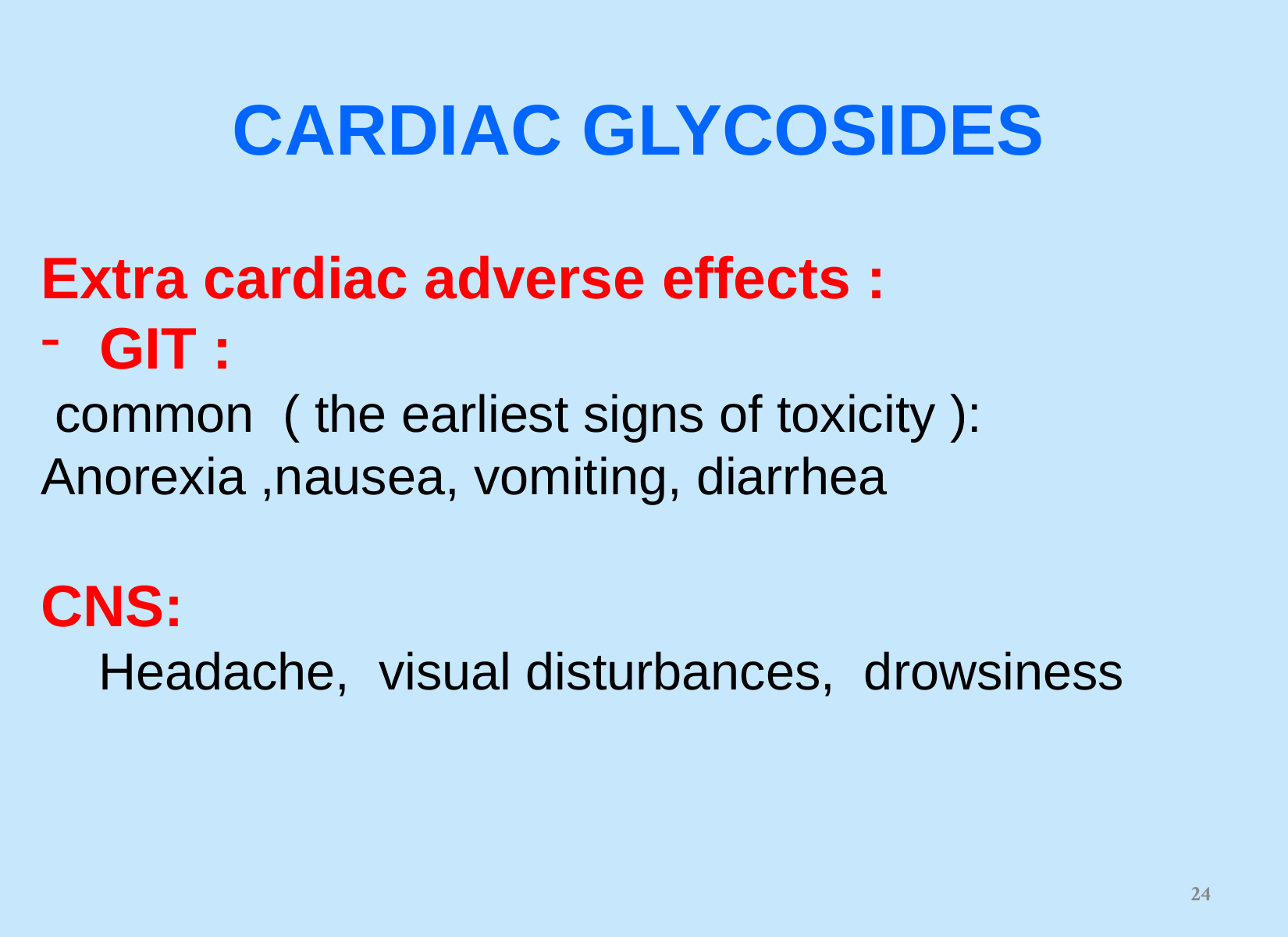

CARDIAC GLYCOSIDES

Extra cardiac adverse effects :
GIT :
 common  ( the earliest signs of toxicity ): 	Anorexia ,nausea, vomiting, diarrhea

CNS:
    Headache,  visual disturbances,  drowsiness

24